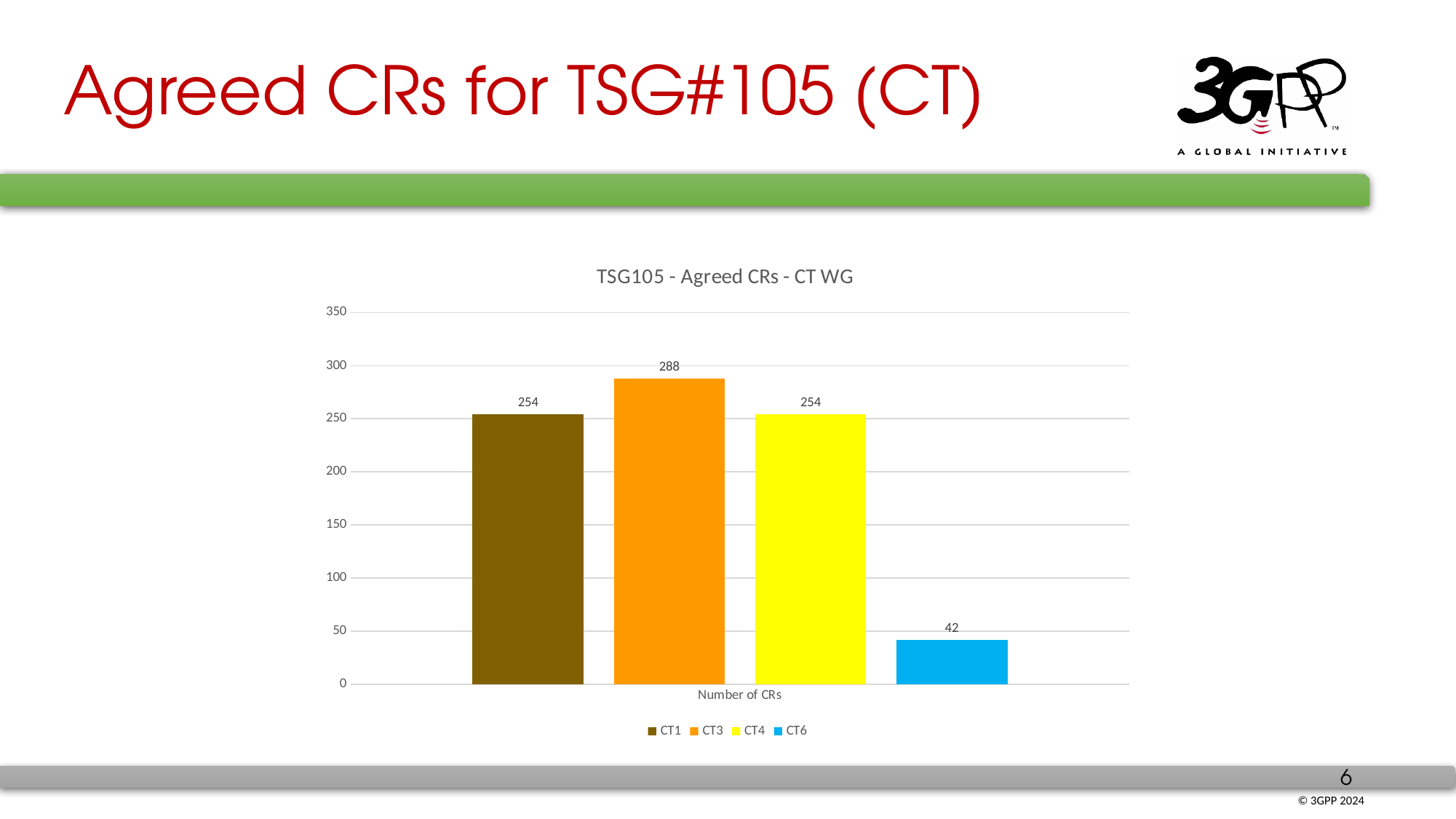

# Agreed CRs for TSG#105 (CT)

### Chart: TSG105 - Agreed CRs - CT WG

| Category | CT1 | CT3 | CT4 | CT6 |
|---|---|---|---|---|
| Number of CRs | 254.0 | 288.0 | 254.0 | 42.0 |